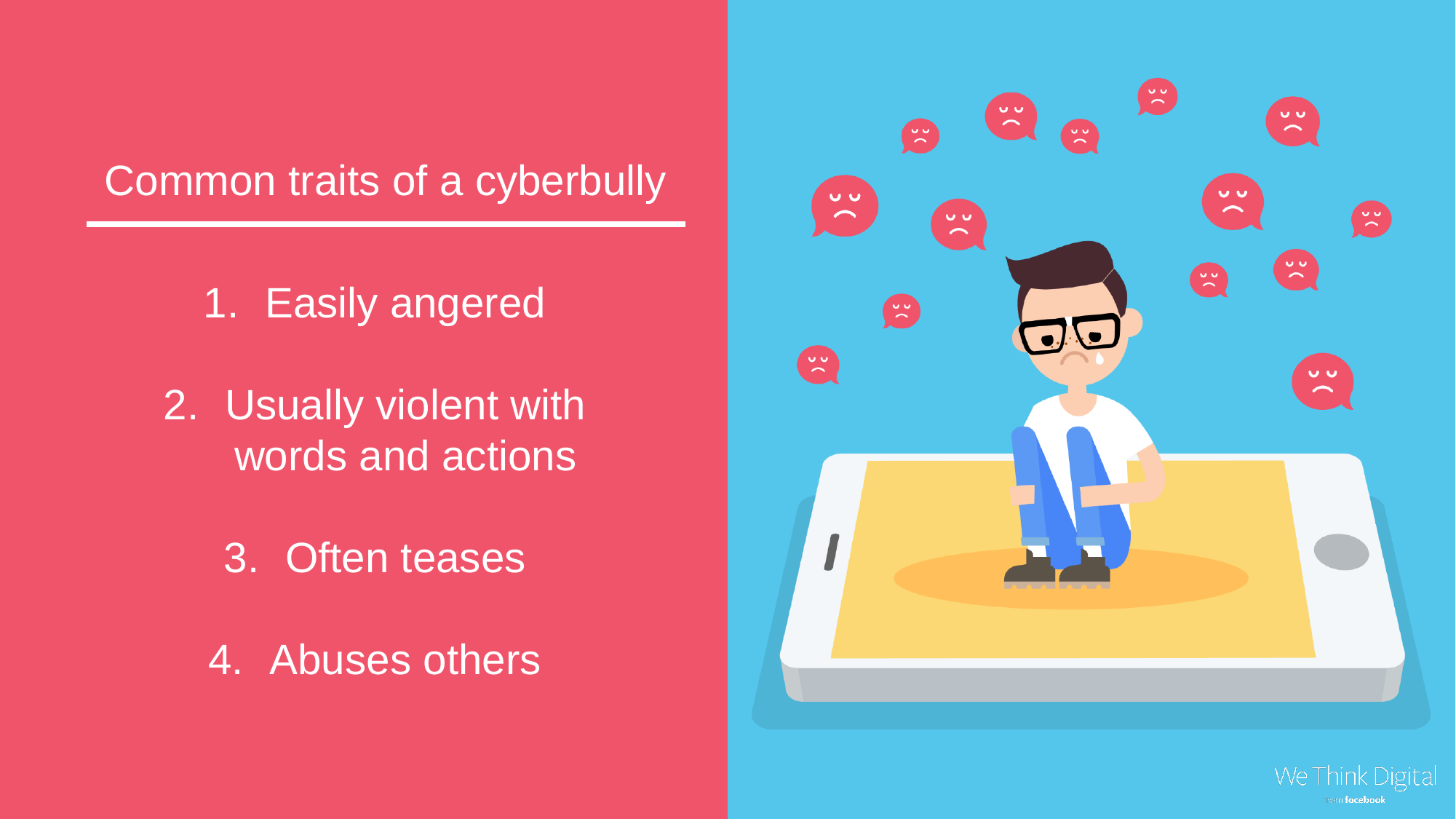

Common traits of a cyberbully

Easily angered

Usually violent with words and actions

Often teases

Abuses others